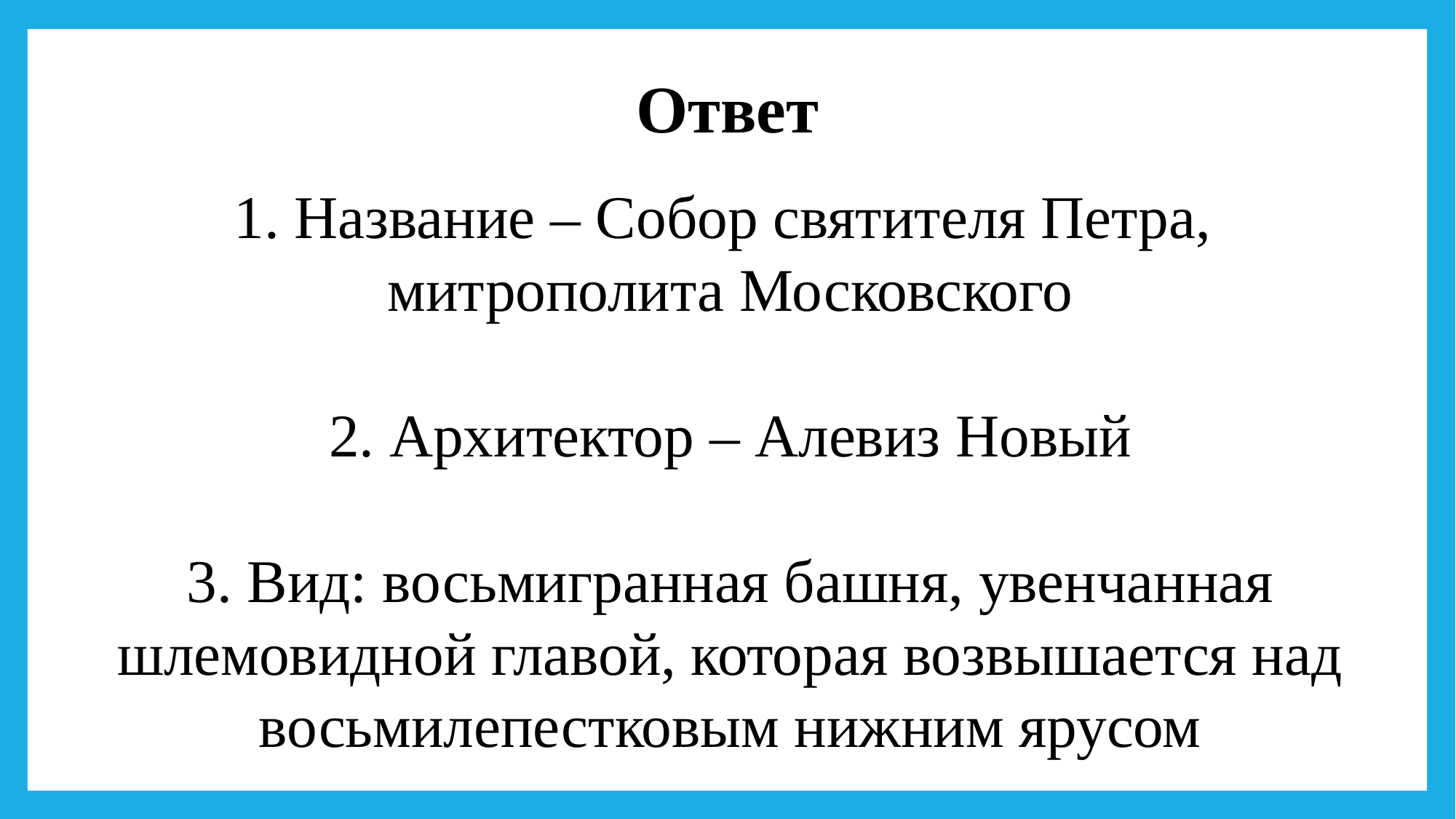

Ответ
1. Название – Собор святителя Петра,
митрополита Московского

2. Архитектор – Алевиз Новый

3. Вид: восьмигранная башня, увенчанная шлемовидной главой, которая возвышается над восьмилепестковым нижним ярусом